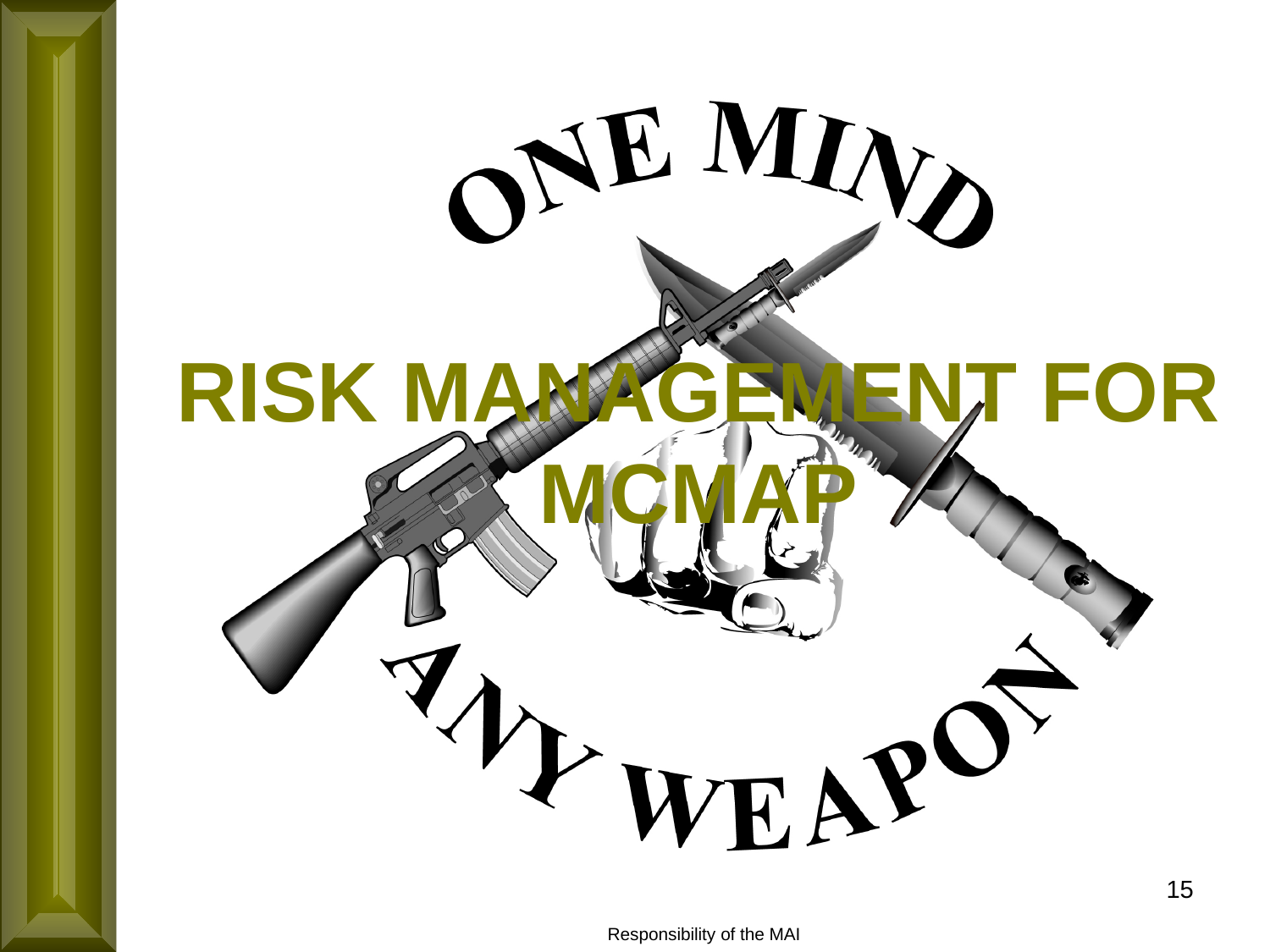

# RISK MANAGEMENT FOR MCMAP
15
Responsibility of the MAI